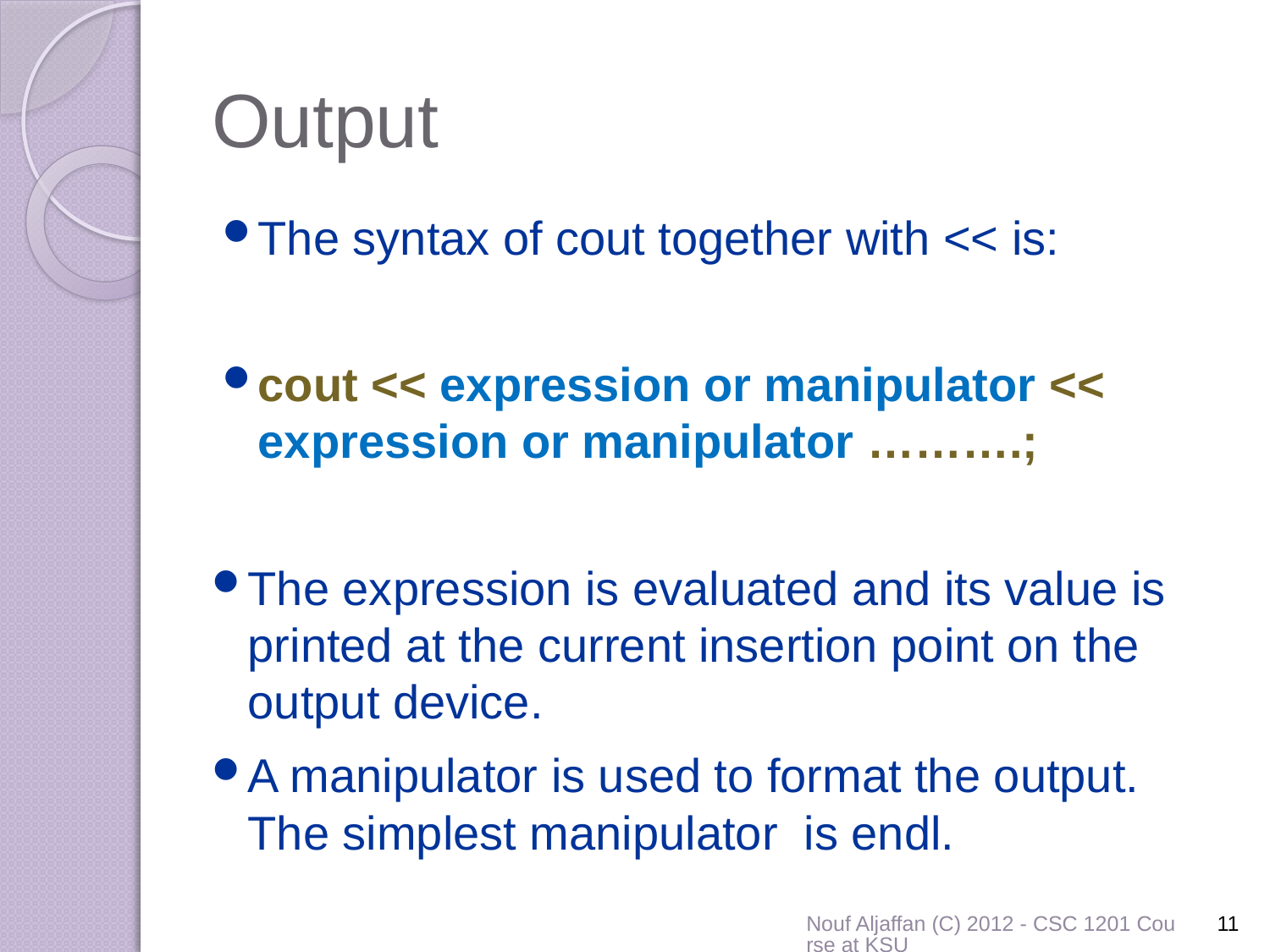

# Output
The syntax of cout together with << is:

cout << expression or manipulator << expression or manipulator ……….;

The expression is evaluated and its value is printed at the current insertion point on the output device.
A manipulator is used to format the output. The simplest manipulator  is endl.

Nouf Aljaffan (C) 2012 - CSC 1201 Course at KSU
11